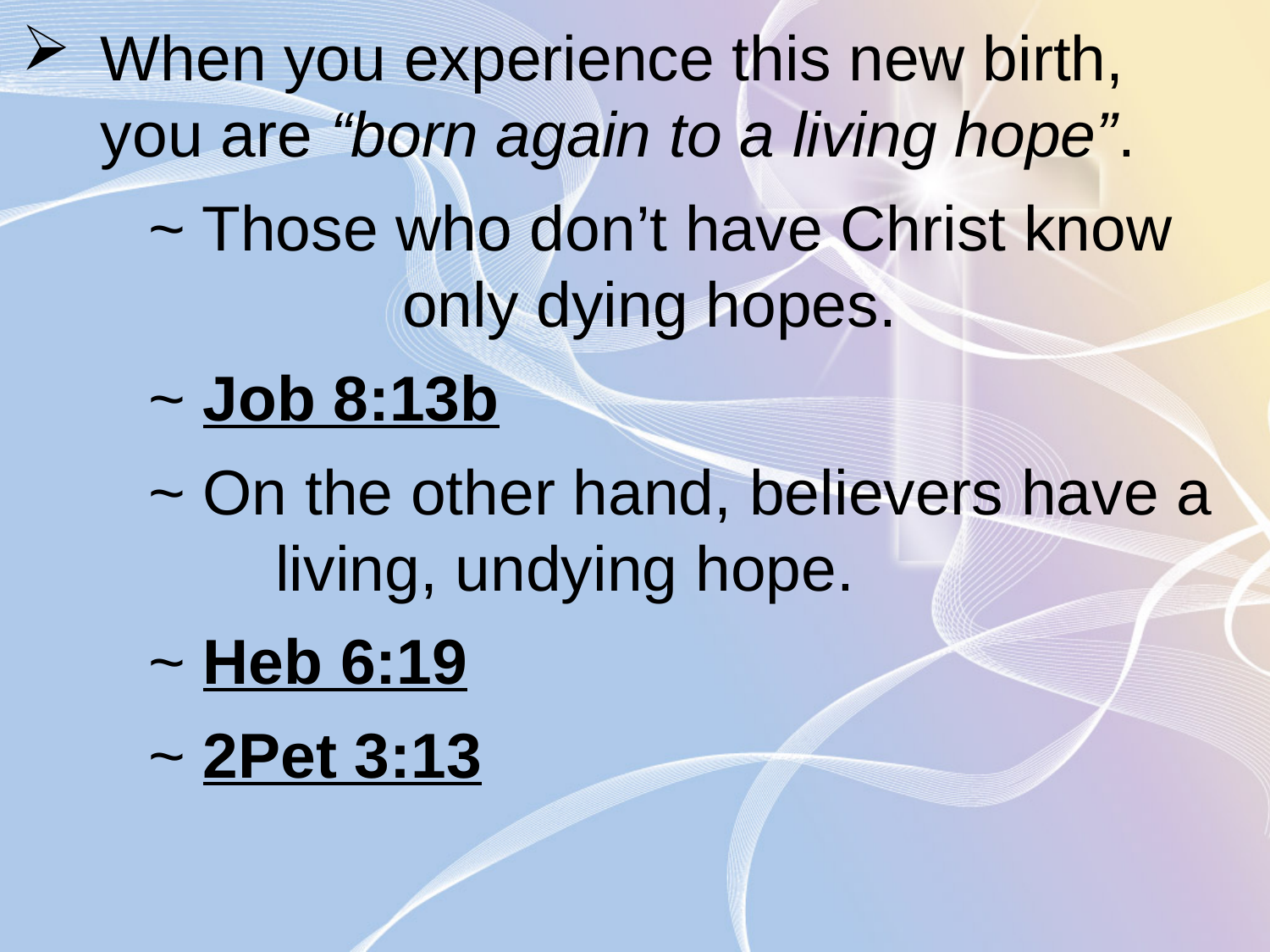

When you experience this new birth, you are “born again to a living hope”.
	~ Those who don’t have Christ know 			only dying hopes.
	~ Job 8:13b
	~ On the other hand, believers have a 		living, undying hope.
	~ Heb 6:19
	~ 2Pet 3:13